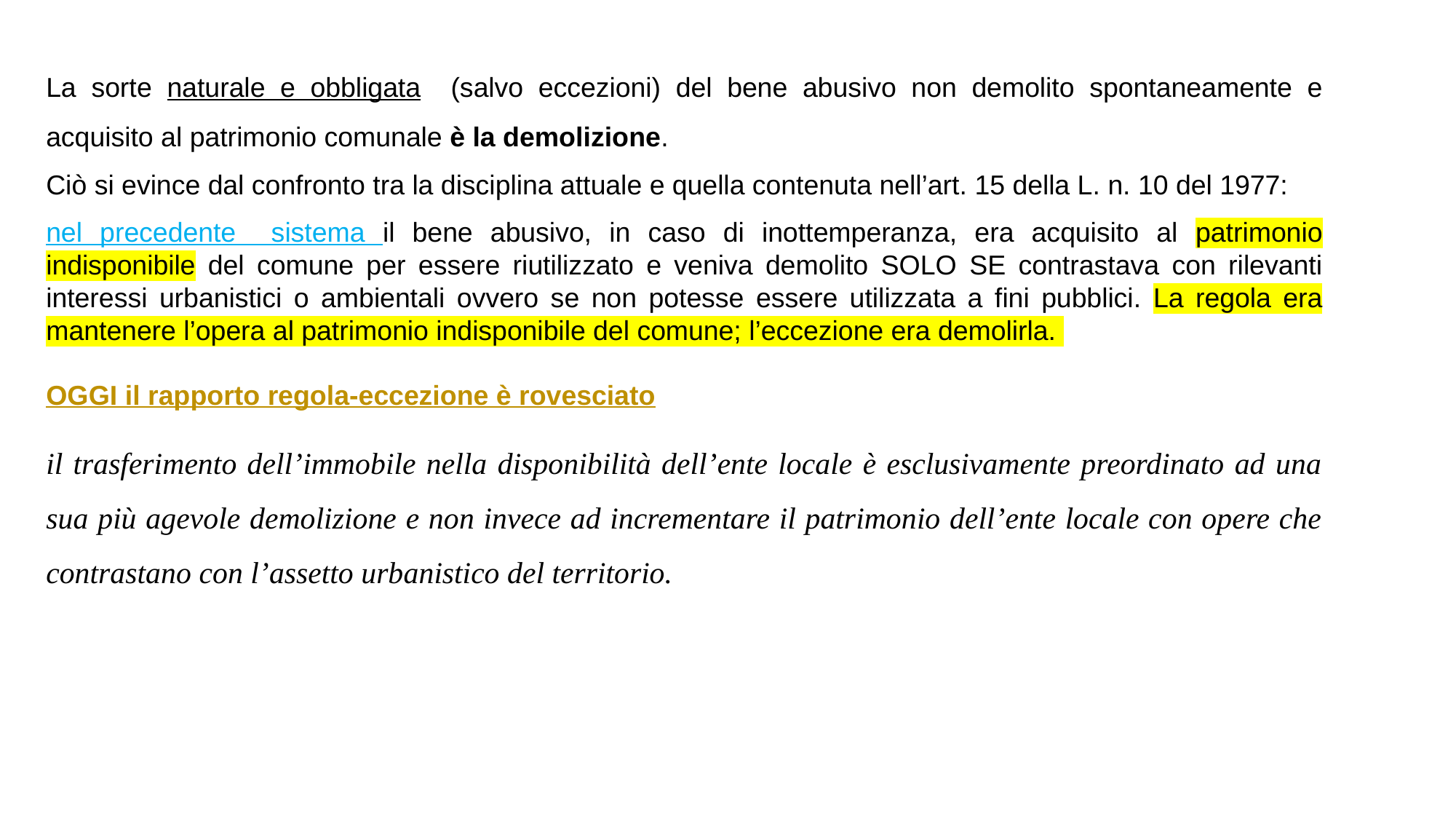

La sorte naturale e obbligata  (salvo eccezioni) del bene abusivo non demolito spontaneamente e acquisito al patrimonio comunale è la demolizione.
Ciò si evince dal confronto tra la disciplina attuale e quella contenuta nell’art. 15 della L. n. 10 del 1977:
nel precedente  sistema il bene abusivo, in caso di inottemperanza, era acquisito al patrimonio indisponibile del comune per essere riutilizzato e veniva demolito SOLO SE contrastava con rilevanti interessi urbanistici o ambientali ovvero se non potesse essere utilizzata a fini pubblici. La regola era mantenere l’opera al patrimonio indisponibile del comune; l’eccezione era demolirla.
OGGI il rapporto regola-eccezione è rovesciato
il trasferimento dell’immobile nella disponibilità dell’ente locale è esclusivamente preordinato ad una sua più agevole demolizione e non invece ad incrementare il patrimonio dell’ente locale con opere che contrastano con l’assetto urbanistico del territorio.